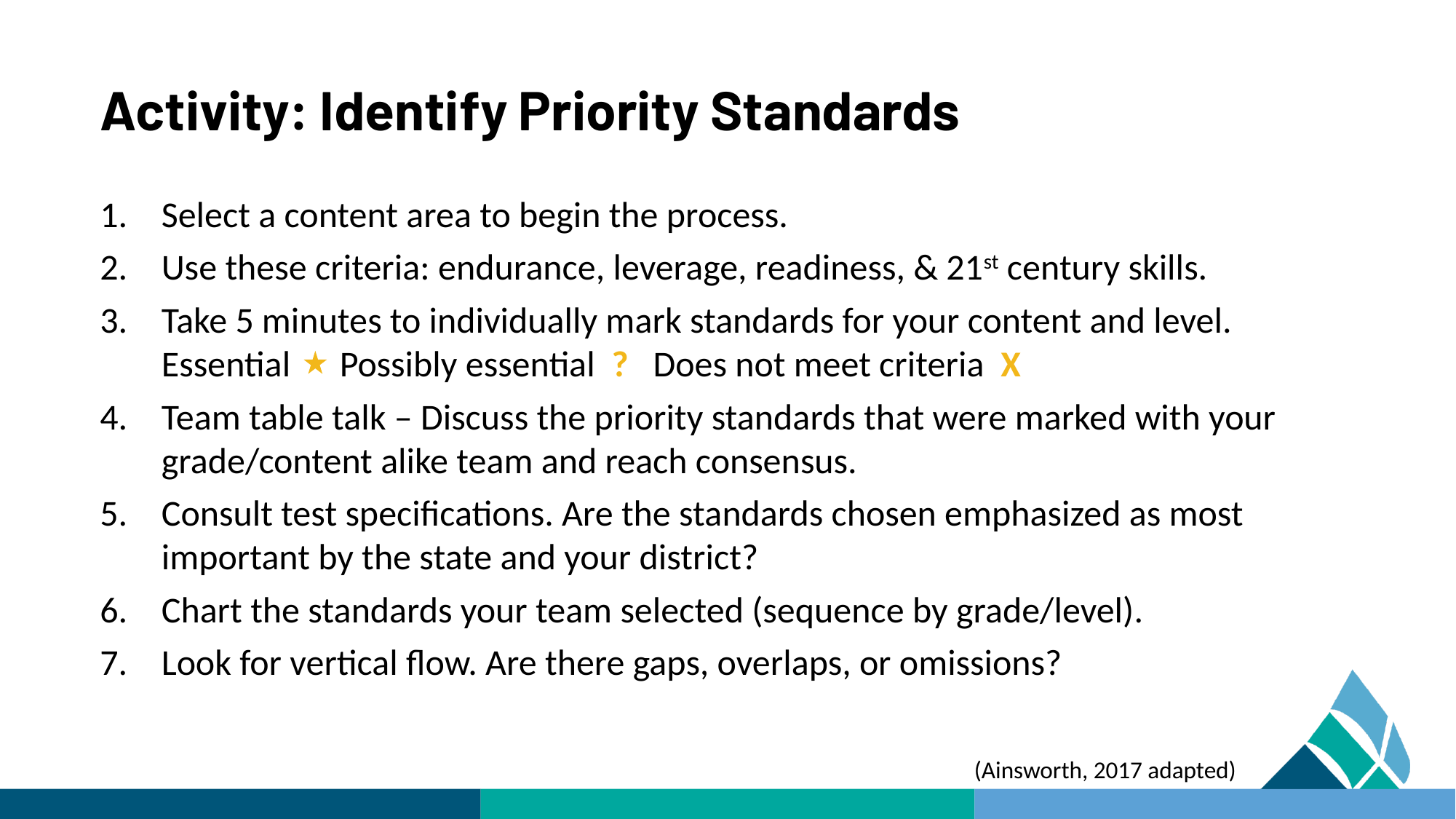

# Activity: Identify Priority Standards
Select a content area to begin the process.
Use these criteria: endurance, leverage, readiness, & 21st century skills.
Take 5 minutes to individually mark standards for your content and level.
Essential      Possibly essential  ?   Does not meet criteria  X
Team table talk – Discuss the priority standards that were marked with your grade/content alike team and reach consensus.
Consult test specifications. Are the standards chosen emphasized as most important by the state and your district?
Chart the standards your team selected (sequence by grade/level).
Look for vertical flow. Are there gaps, overlaps, or omissions?

(Ainsworth, 2017 adapted)